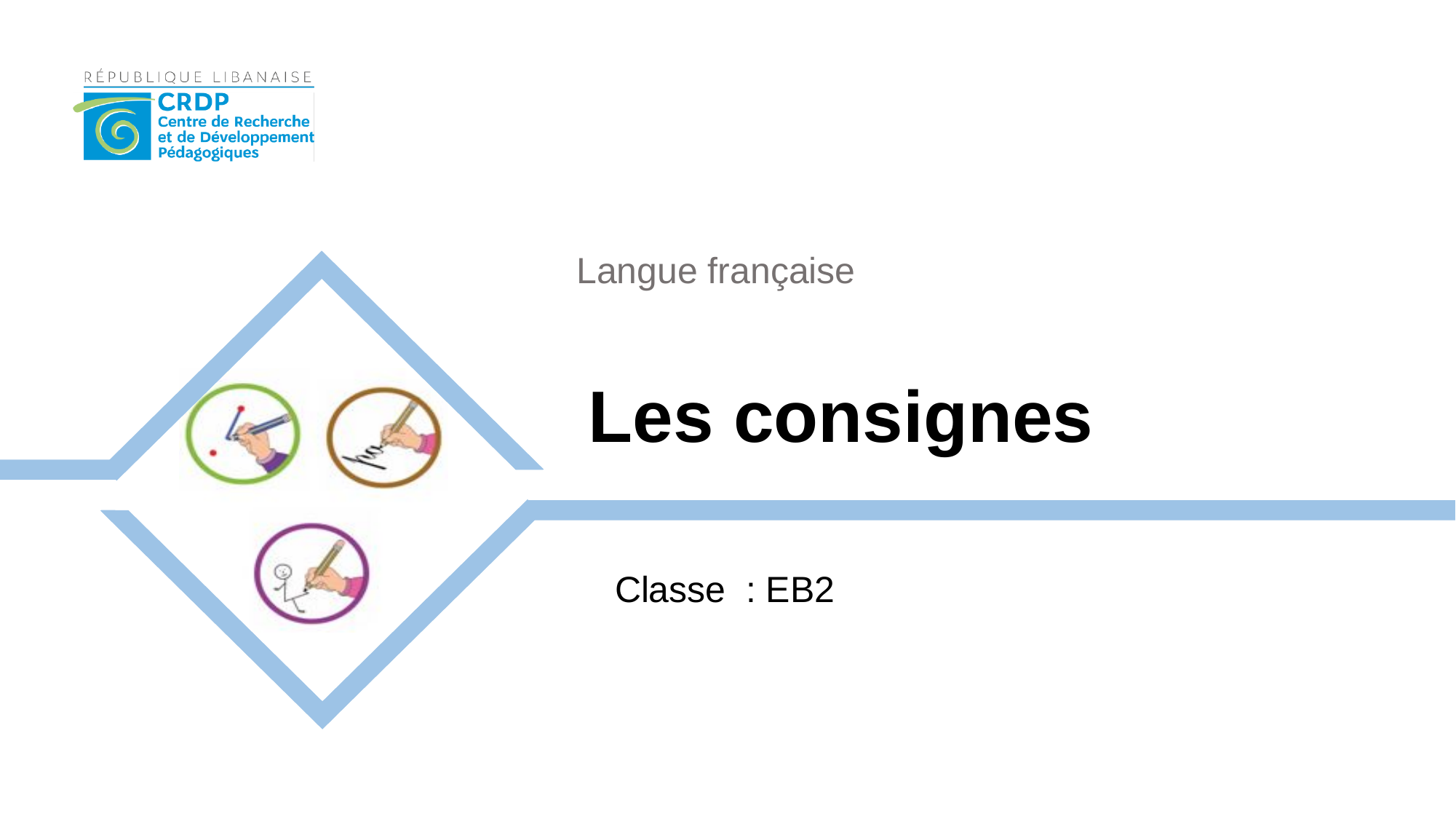

Langue française
Les consignes
Classe  : EB2